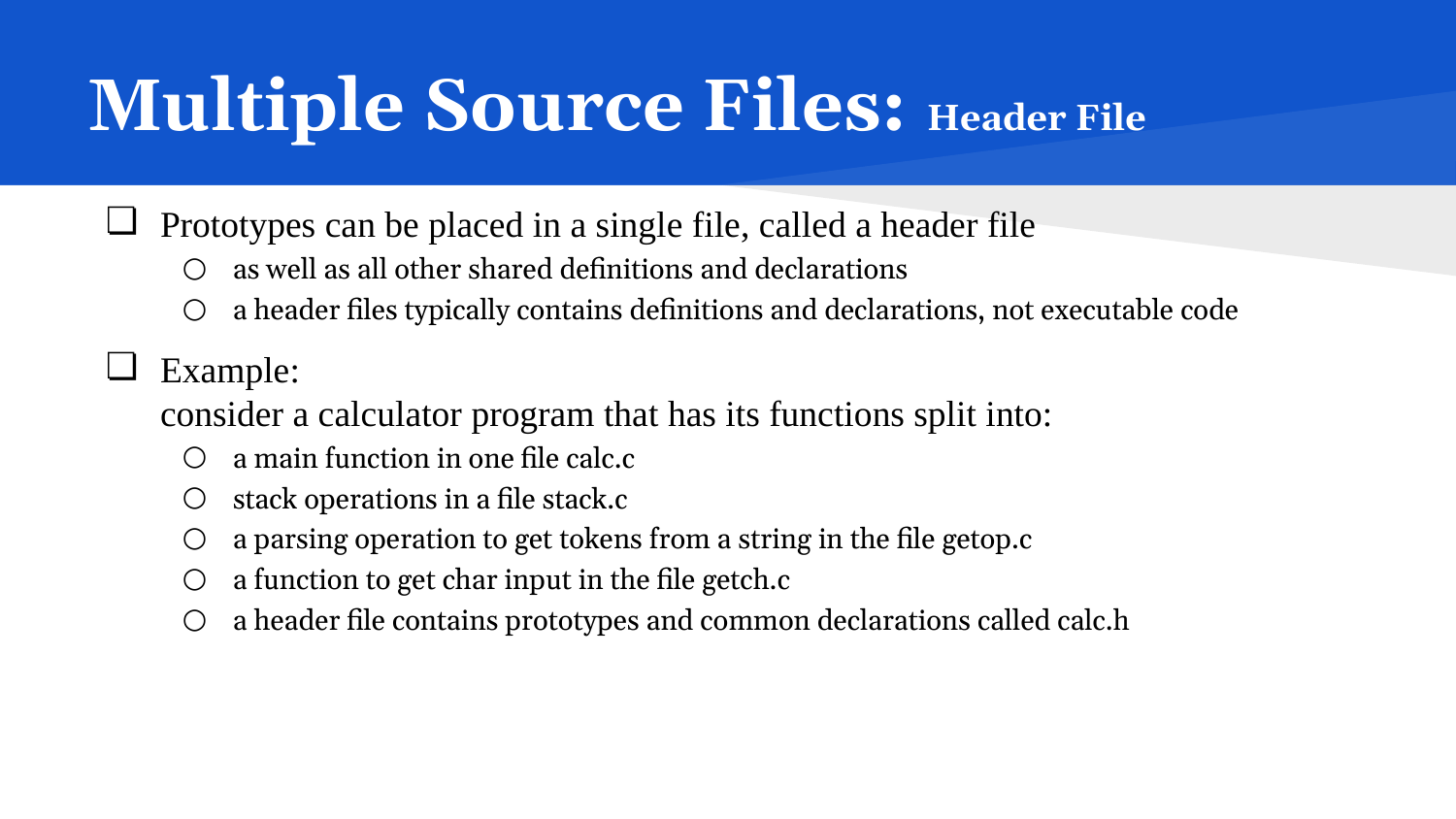

# Multiple Source Files: Header File
Prototypes can be placed in a single file, called a header file
as well as all other shared definitions and declarations
a header files typically contains definitions and declarations, not executable code
Example:
consider a calculator program that has its functions split into:
a main function in one file calc.c
stack operations in a file stack.c
a parsing operation to get tokens from a string in the file getop.c
a function to get char input in the file getch.c
a header file contains prototypes and common declarations called calc.h